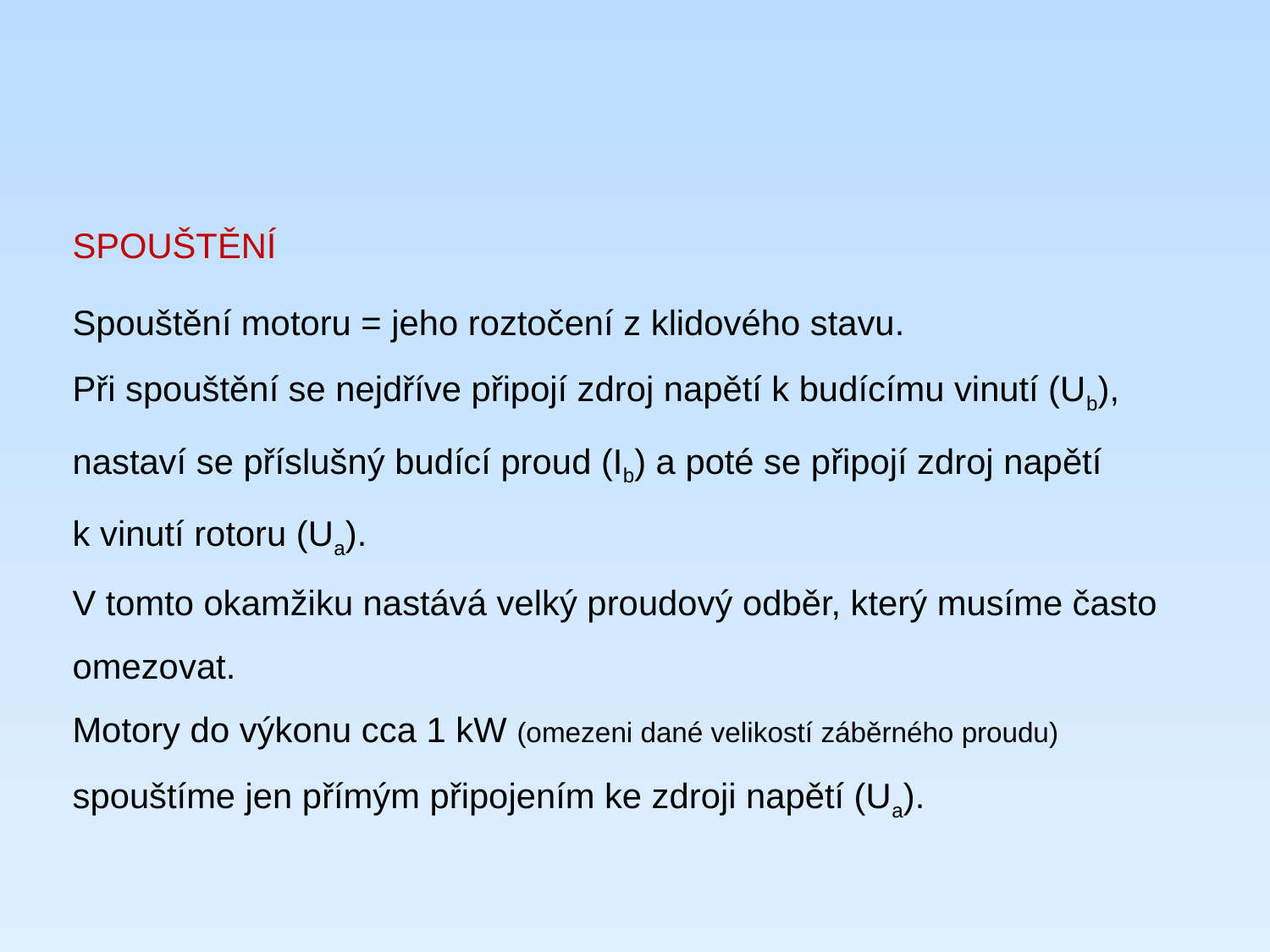

SPOUŠTĚNÍ
Spouštění motoru = jeho roztočení z klidového stavu.
Při spouštění se nejdříve připojí zdroj napětí k budícímu vinutí (Ub), nastaví se příslušný budící proud (Ib) a poté se připojí zdroj napětí k vinutí rotoru (Ua).
V tomto okamžiku nastává velký proudový odběr, který musíme často omezovat.
Motory do výkonu cca 1 kW (omezeni dané velikostí záběrného proudu) spouštíme jen přímým připojením ke zdroji napětí (Ua).